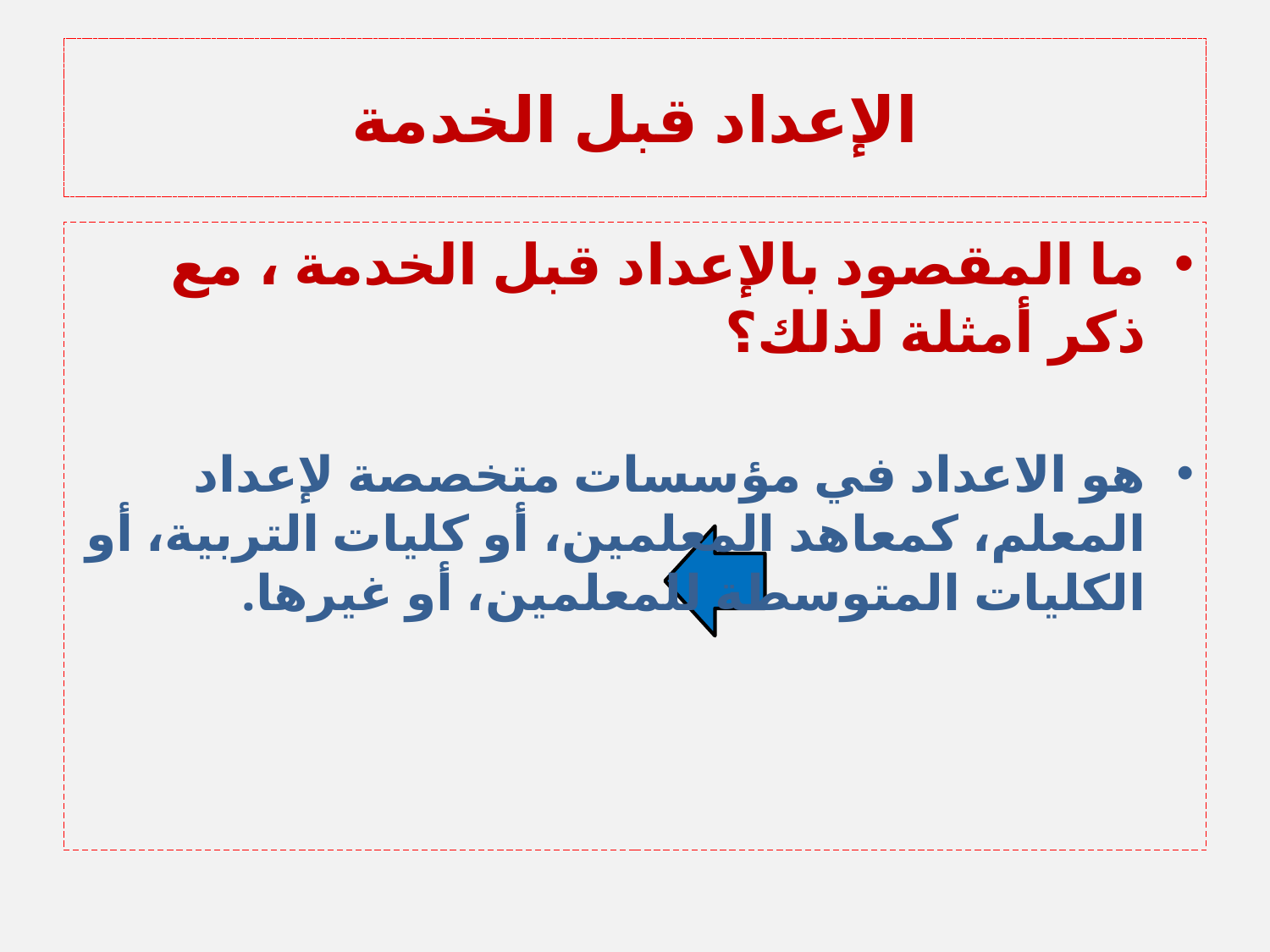

# الإعداد قبل الخدمة
ما المقصود بالإعداد قبل الخدمة ، مع ذكر أمثلة لذلك؟

هو الاعداد في مؤسسات متخصصة لإعداد المعلم، كمعاهد المعلمين، أو كليات التربية، أو الكليات المتوسطة للمعلمين، أو غيرها.